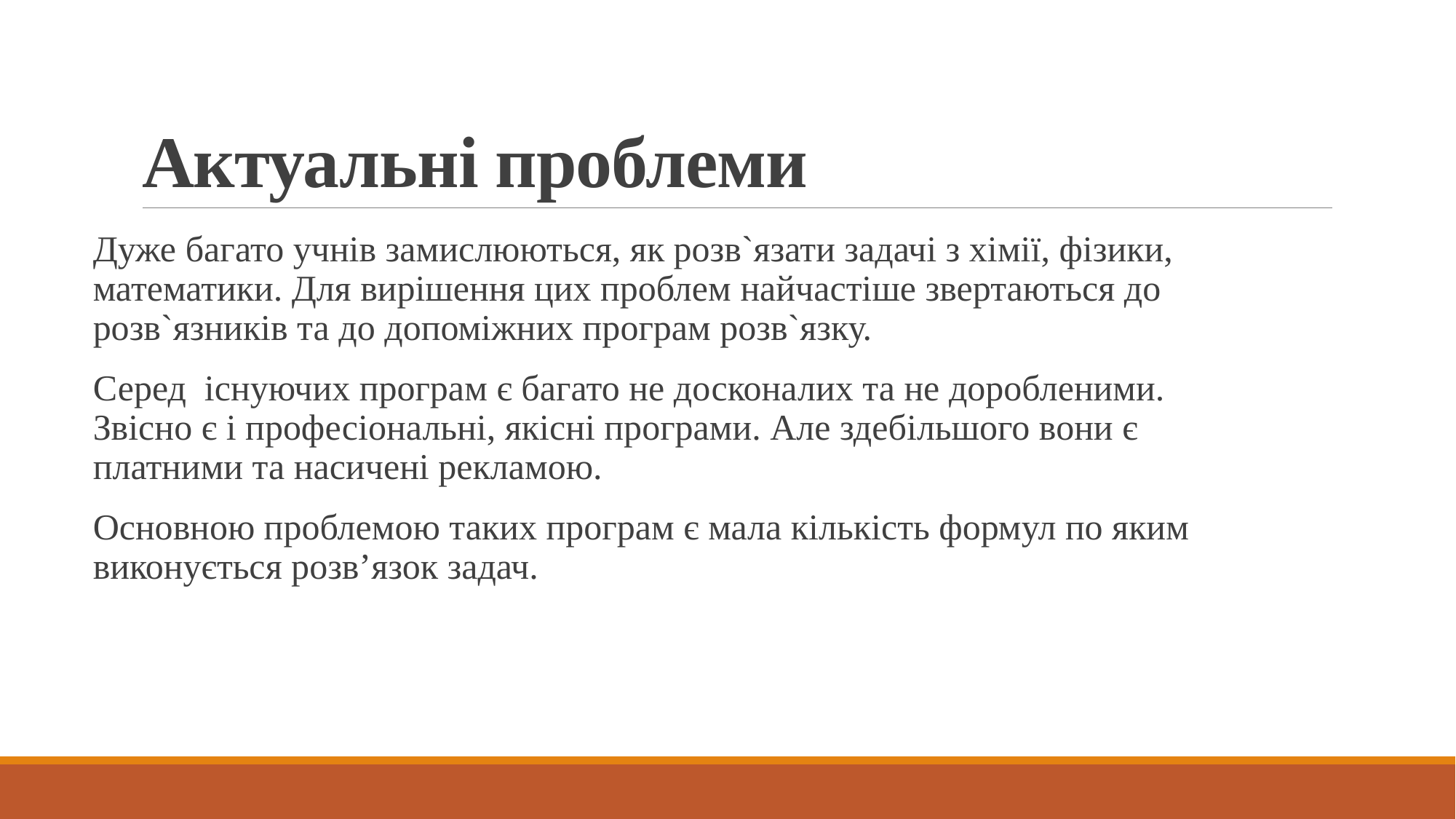

# Актуальні проблеми
Дуже багато учнів замислюються, як розв`язати задачі з хімії, фізики, математики. Для вирішення цих проблем найчастіше звертаються до розв`язників та до допоміжних програм розв`язку.
Серед  існуючих програм є багато не досконалих та не доробленими. Звісно є і професіональні, якісні програми. Але здебільшого вони є платними та насичені рекламою.
Основною проблемою таких програм є мала кількість формул по яким виконується розв’язок задач.